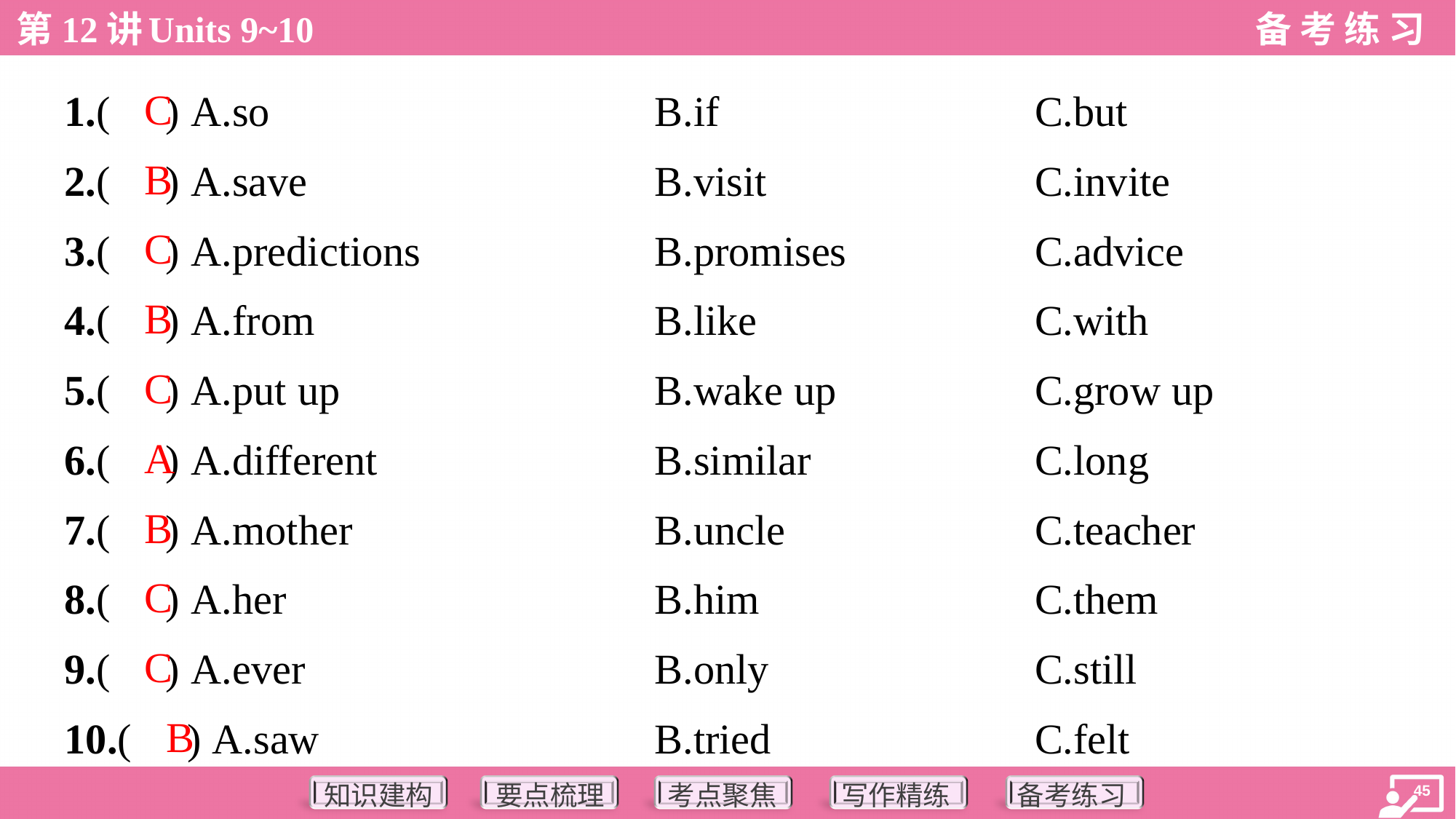

C
1.(     ) A.so	B.if	C.but
B
2.(     ) A.save	B.visit	C.invite
C
3.(     ) A.predictions	B.promises	C.advice
B
4.(     ) A.from	B.like	C.with
C
5.(     ) A.put up	B.wake up	C.grow up
A
6.(     ) A.different	B.similar	C.long
B
7.(     ) A.mother	B.uncle	C.teacher
C
8.(     ) A.her	B.him	C.them
C
9.(     ) A.ever	B.only	C.still
B
10.(     ) A.saw	B.tried	C.felt